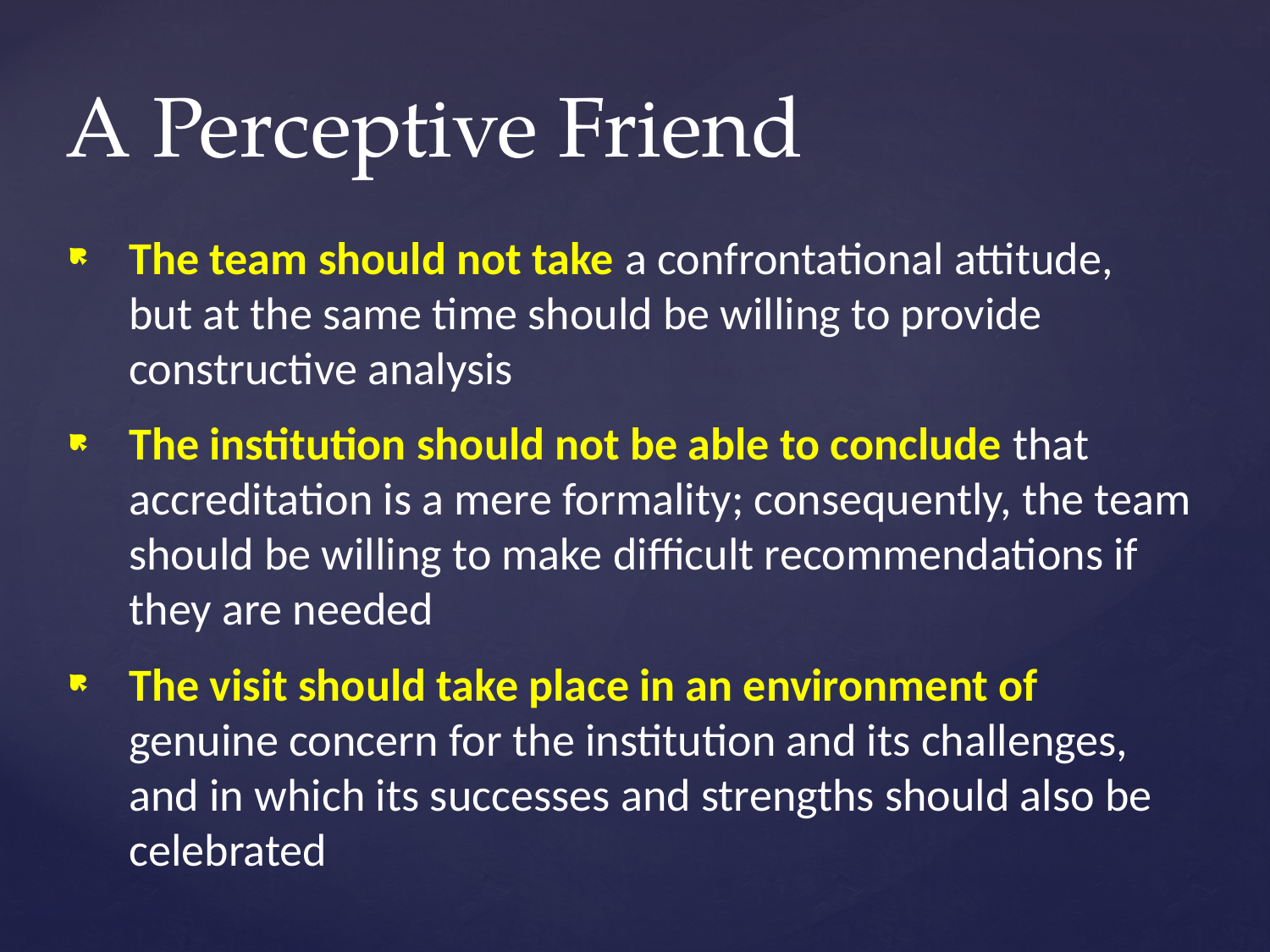

# A Perceptive Friend
The team should not take a confrontational attitude,
but at the same time should be willing to provide constructive analysis
The institution should not be able to conclude that accreditation is a mere formality; consequently, the team should be willing to make difficult recommendations if they are needed
The visit should take place in an environment of genuine concern for the institution and its challenges, and in which its successes and strengths should also be celebrated